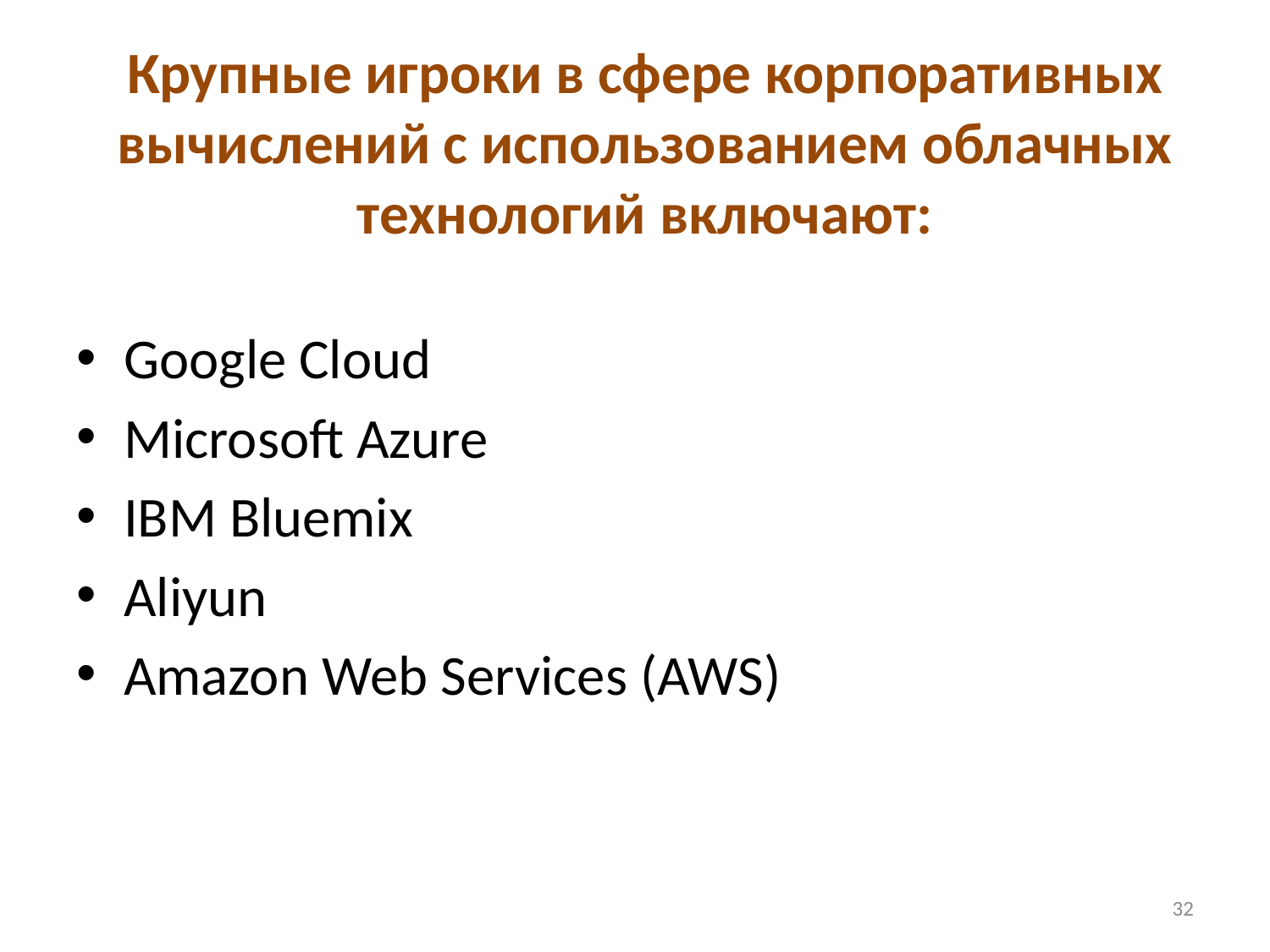

# Крупные игроки в сфере корпоративных вычислений с использованием облачных технологий включают:
Google Cloud
Microsoft Azure
IBM Bluemix
Aliyun
Amazon Web Services (AWS)

32